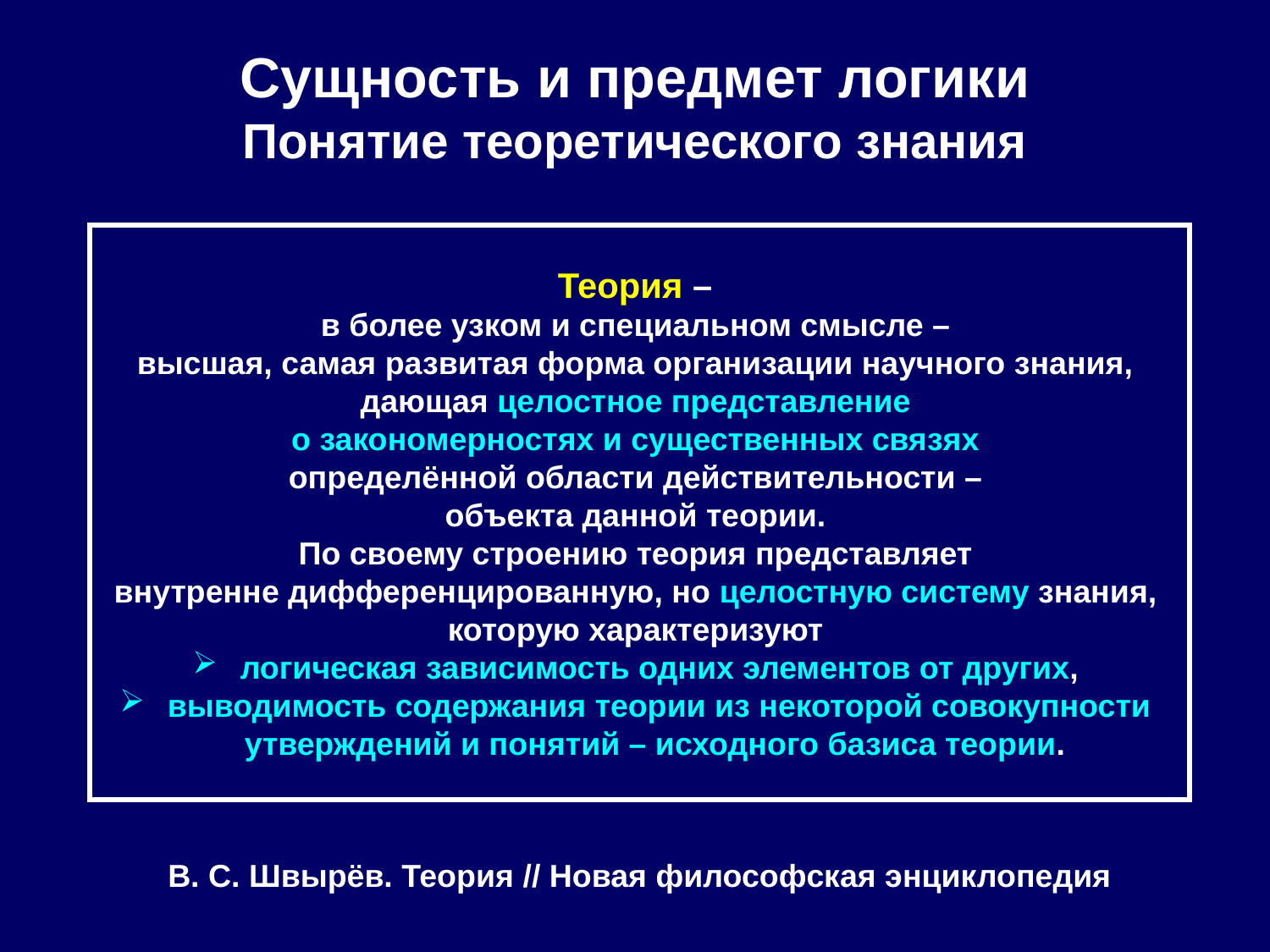

# Сущность и предмет логики Понятие теоретического знания
Теория –
в более узком и специальном смысле –
высшая, самая развитая форма организации научного знания,
дающая целостное представление
о закономерностях и существенных связях
определённой области действительности –
объекта данной теории.
По своему строению теория представляет
внутренне дифференцированную, но целостную систему знания,
которую характеризуют
  логическая зависимость одних элементов от других,
  выводимость содержания теории из некоторой совокупности
утверждений и понятий – исходного базиса теории.
В. С. Швырёв. Теория // Новая философская энциклопедия